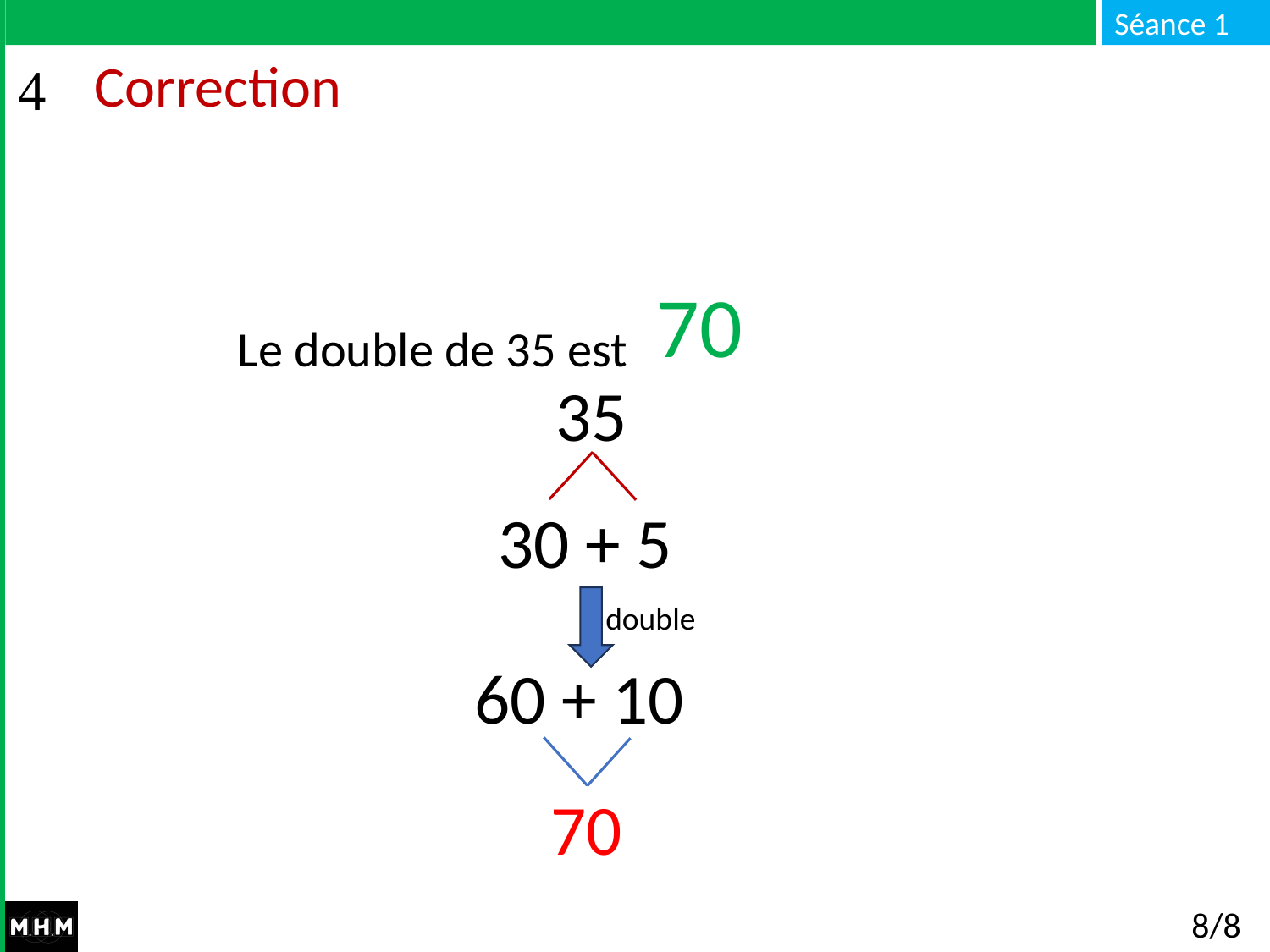

# Correction
Le double de 35 est : …

70
35
30 + 5

double
60 + 10
70
8/8